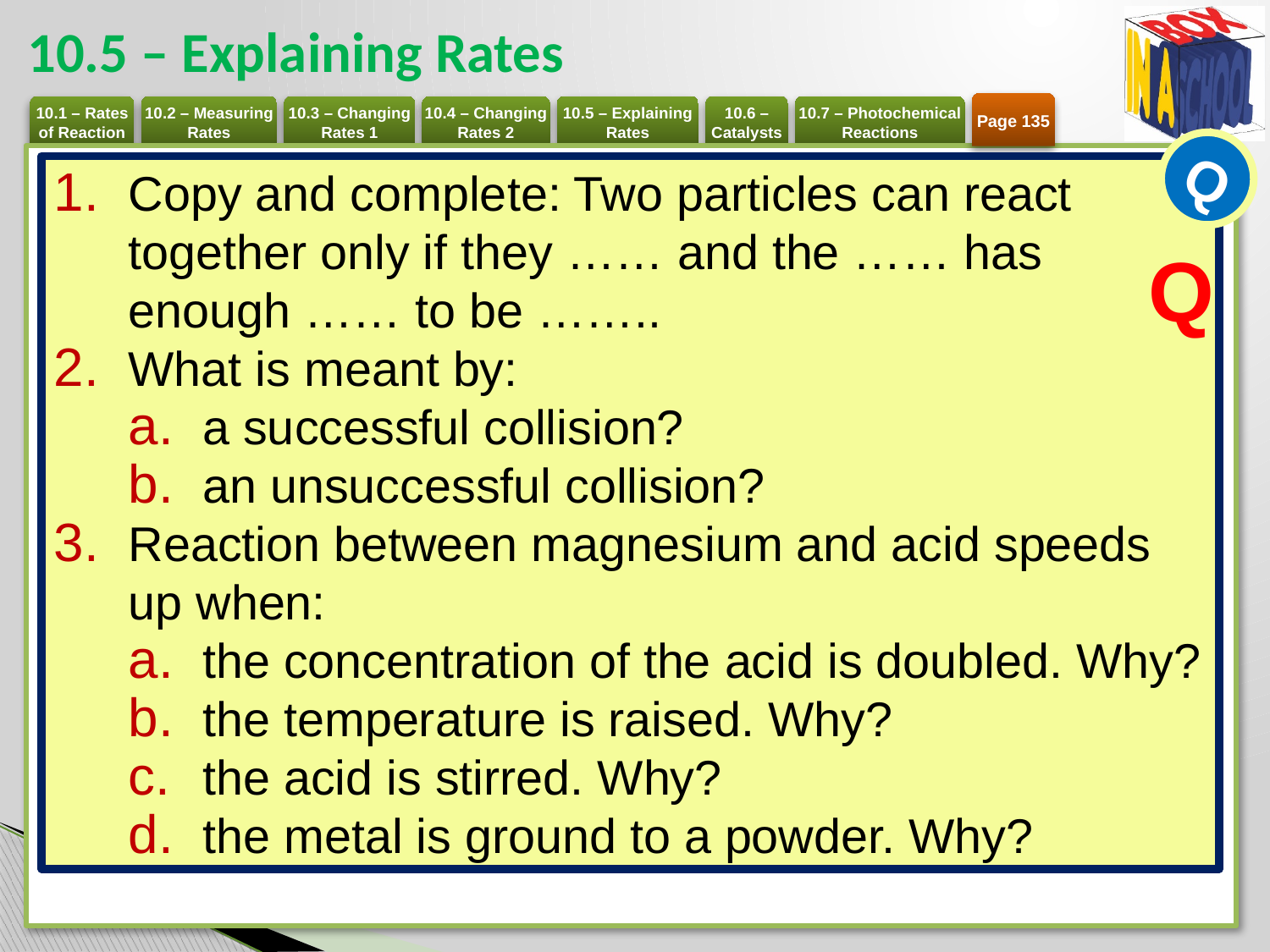

# 10.5 – Explaining Rates
Page 135
Q
Copy and complete: Two particles can react together only if they …… and the …… has enough …… to be ……..
What is meant by:
a successful collision?
an unsuccessful collision?
Reaction between magnesium and acid speeds up when:
the concentration of the acid is doubled. Why?
the temperature is raised. Why?
the acid is stirred. Why?
the metal is ground to a powder. Why?
Q